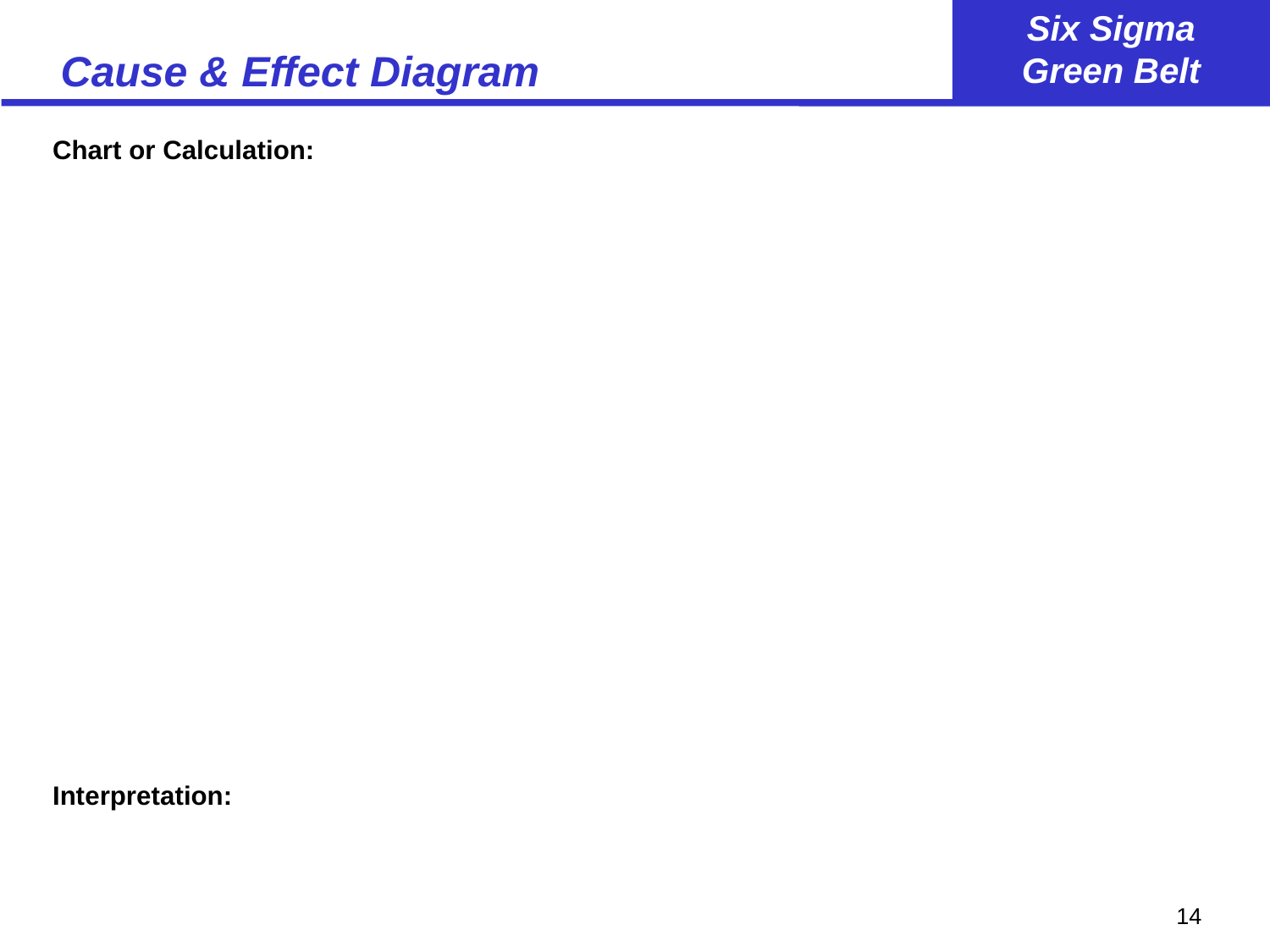

# Cause & Effect Diagram
Chart or Calculation:
Interpretation: